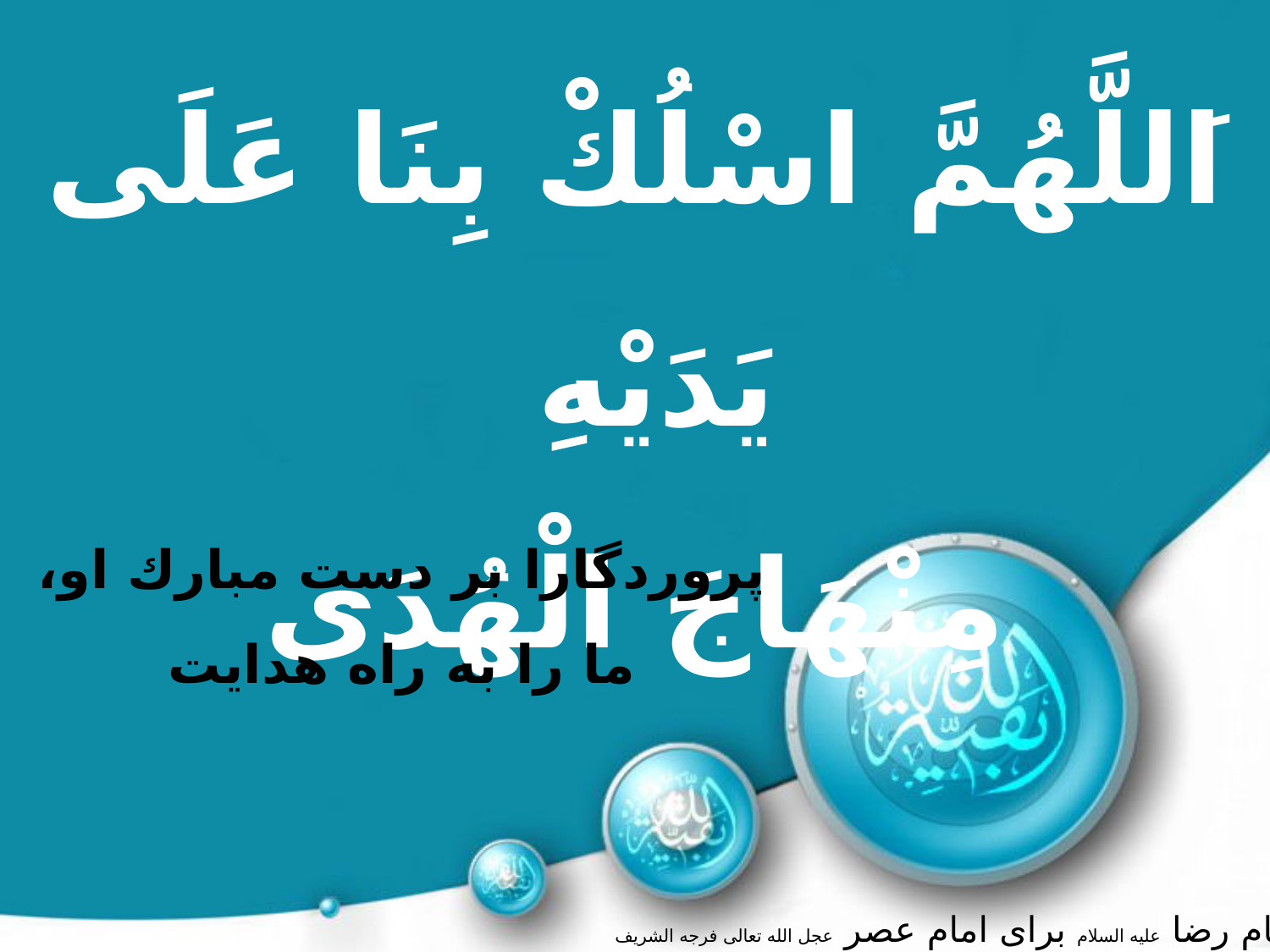

اَللَّهُمَّ اسْلُكْ بِنَا عَلَى يَدَيْهِ
مِنْهَاجَ الْهُدَى
پروردگارا بر دست مبارك او،
ما را به راه هدايت